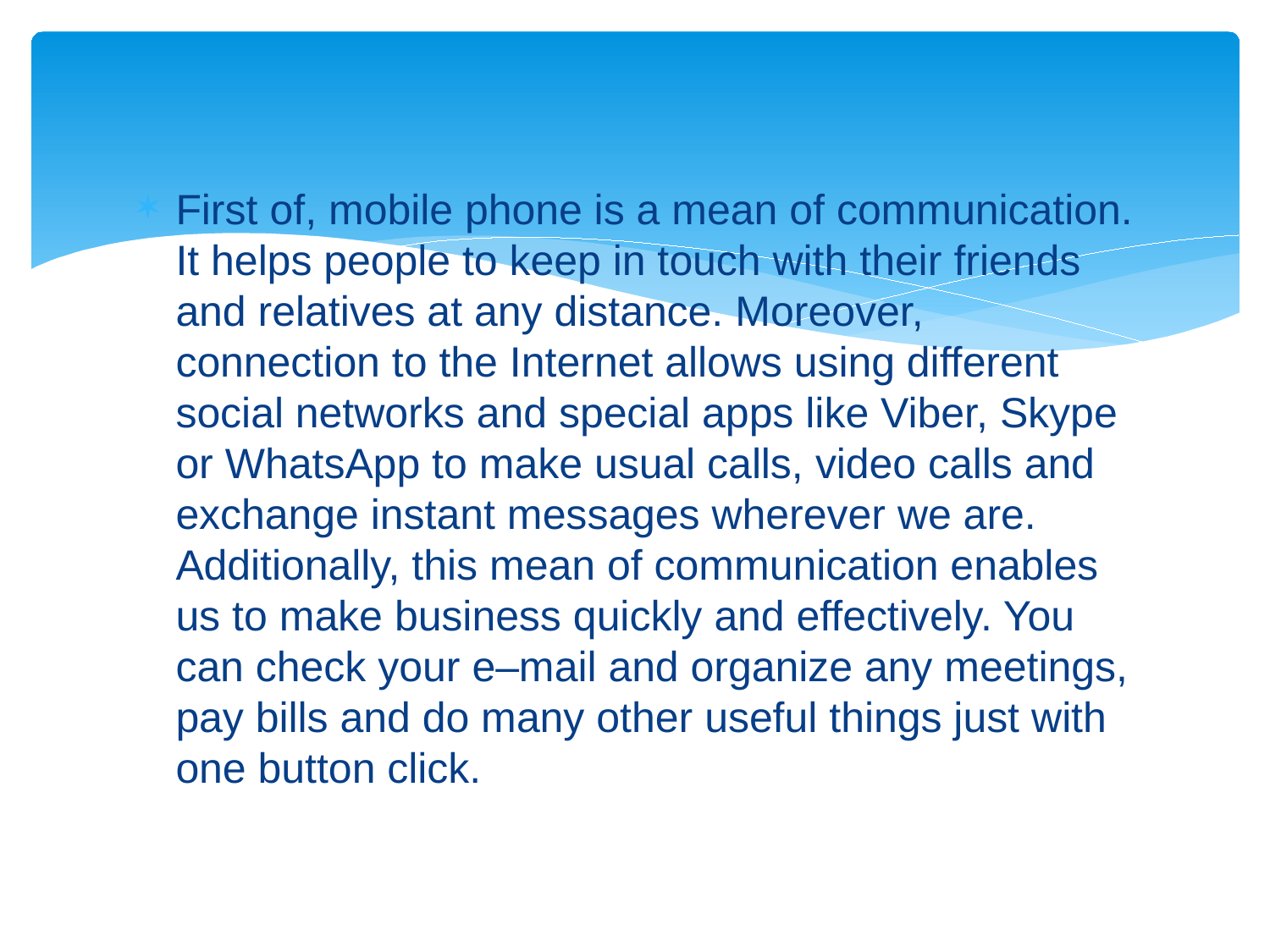

First of, mobile phone is a mean of communication. It helps people to keep in touch with their friends and relatives at any distance. Moreover, connection to the Internet allows using different social networks and special apps like Viber, Skype or WhatsApp to make usual calls, video calls and exchange instant messages wherever we are. Additionally, this mean of communication enables us to make business quickly and effectively. You can check your e–mail and organize any meetings, pay bills and do many other useful things just with one button click.